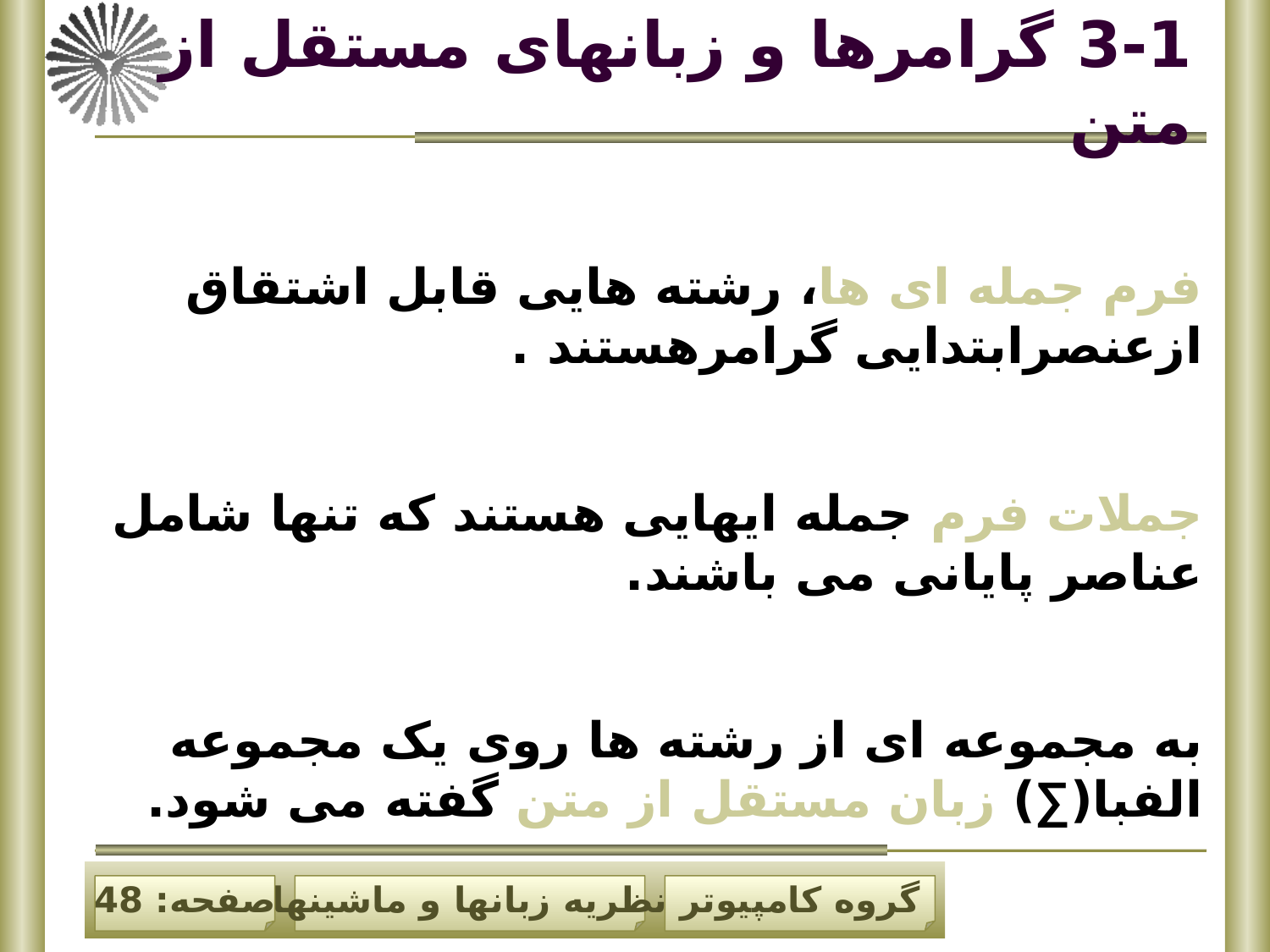

#
3-1 گرامرها و زبانهای مستقل از متن
فرم جمله ای ها، رشته هایی قابل اشتقاق ازعنصرابتدایی گرامرهستند .

جملات فرم جمله ایهایی هستند که تنها شامل عناصر پایانی می باشند.

به مجموعه ای از رشته ها روی یک مجموعه الفبا(∑) زبان مستقل از متن گفته می شود.